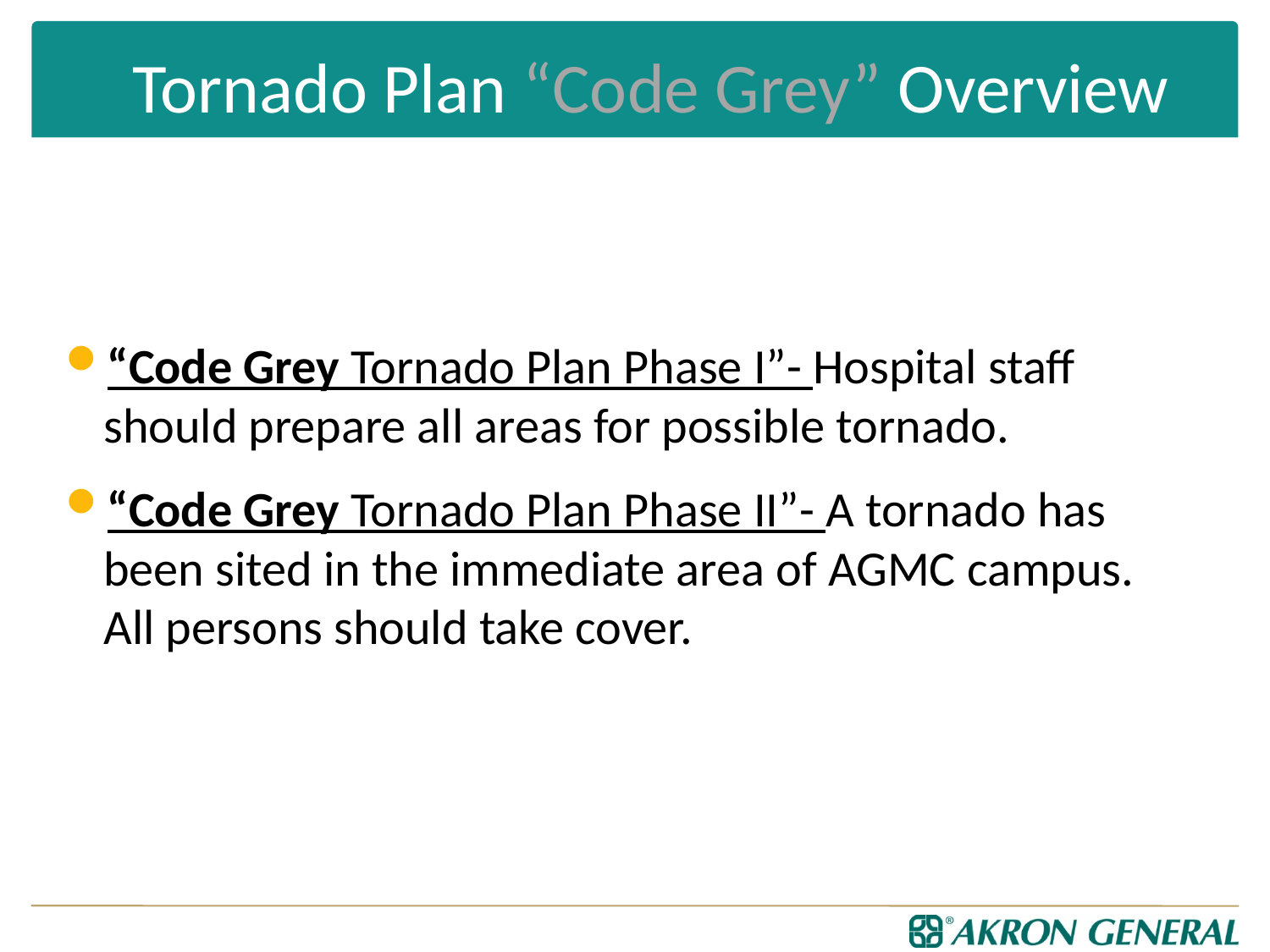

# Tornado Plan “Code Grey” Overview
“Code Grey Tornado Plan Phase I”- Hospital staff should prepare all areas for possible tornado.
“Code Grey Tornado Plan Phase II”- A tornado has been sited in the immediate area of AGMC campus. All persons should take cover.